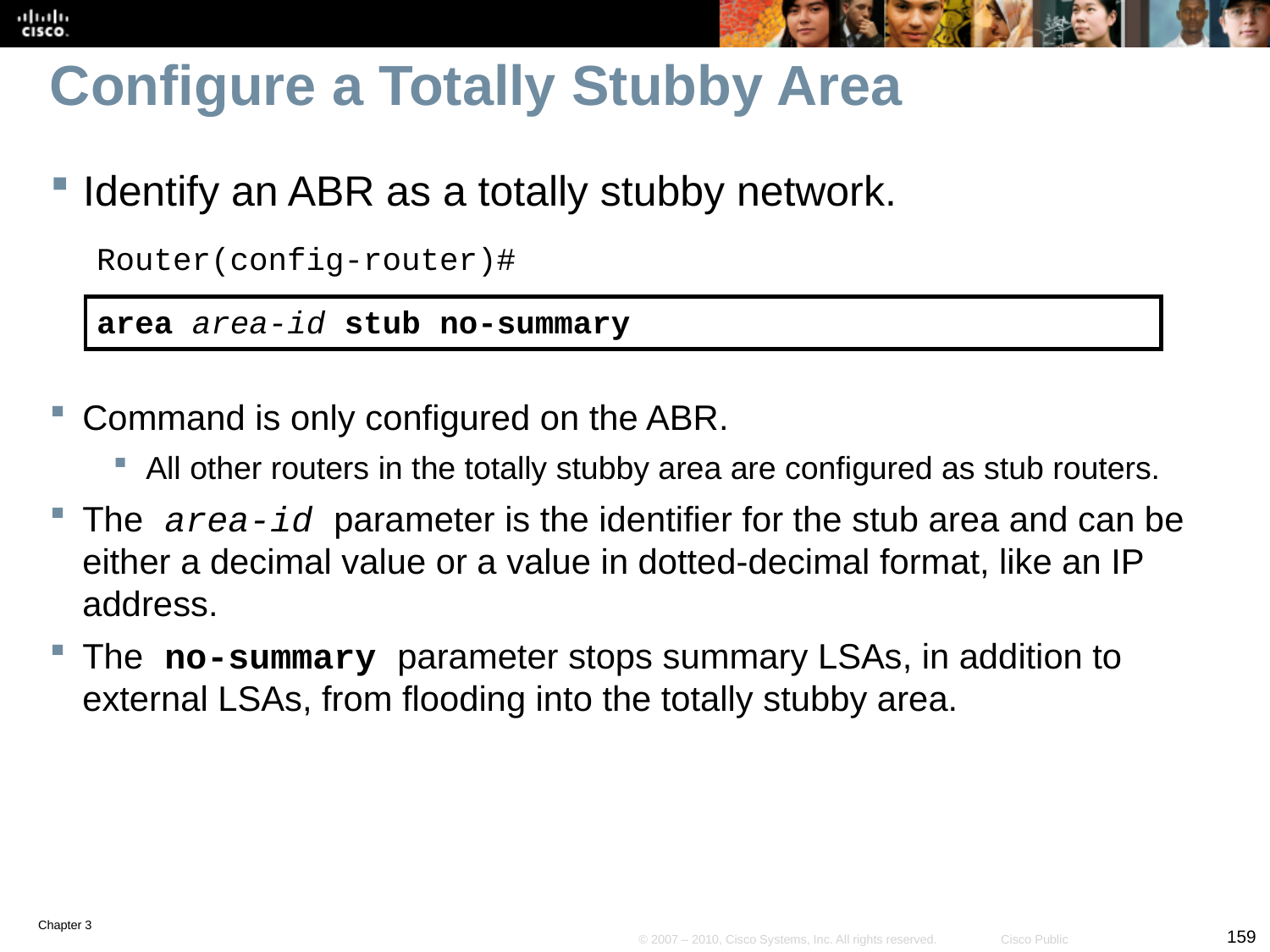

# Configure a Totally Stubby Area
Identify an ABR as a totally stubby network.
Router(config-router)#
area area-id stub no-summary
Command is only configured on the ABR.
All other routers in the totally stubby area are configured as stub routers.
The area-id parameter is the identifier for the stub area and can be either a decimal value or a value in dotted-decimal format, like an IP address.
The no-summary parameter stops summary LSAs, in addition to external LSAs, from flooding into the totally stubby area.